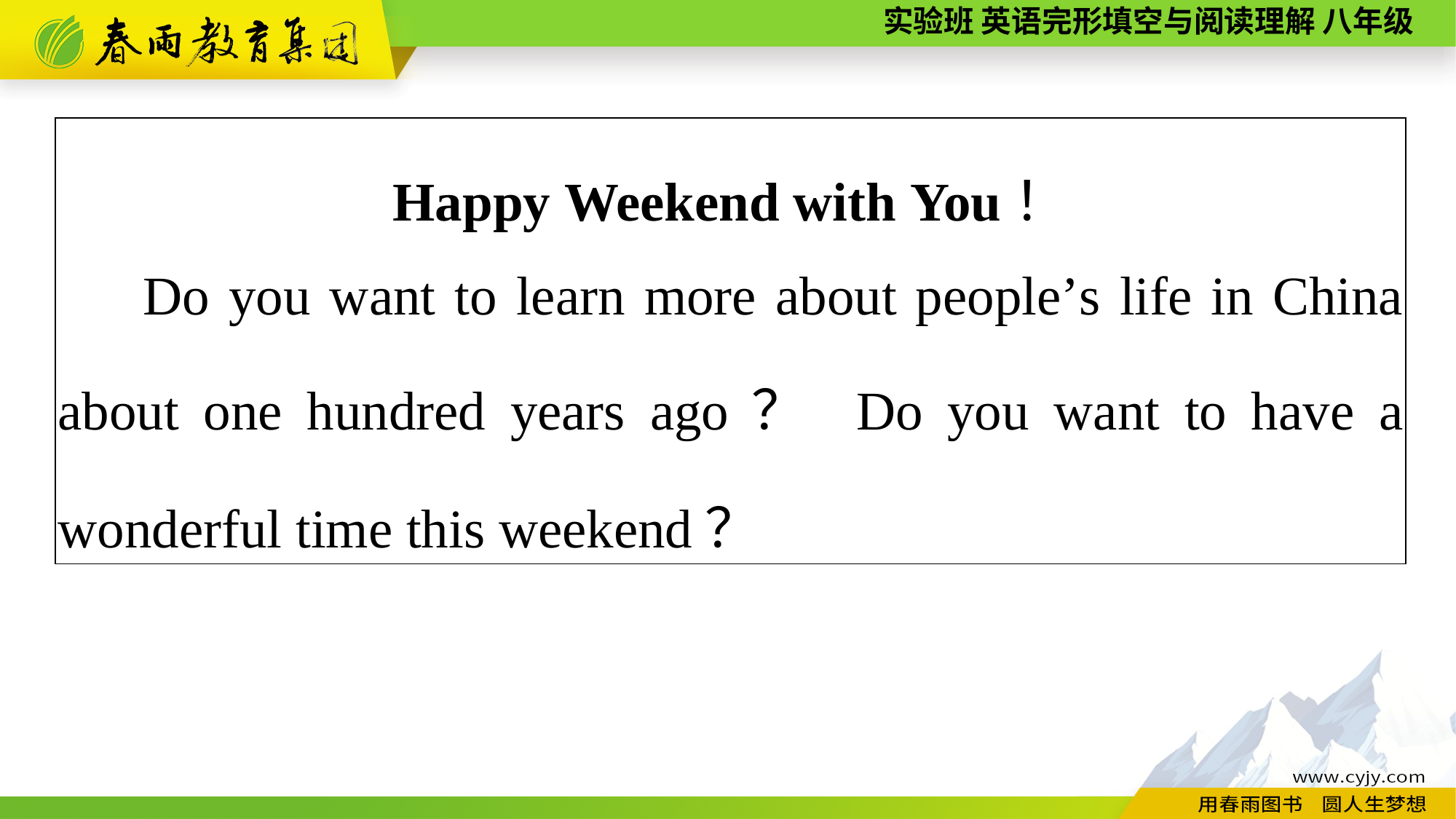

| Happy Weekend with You！ Do you want to learn more about people’s life in China about one hundred years ago？ Do you want to have a wonderful time this weekend？ |
| --- |